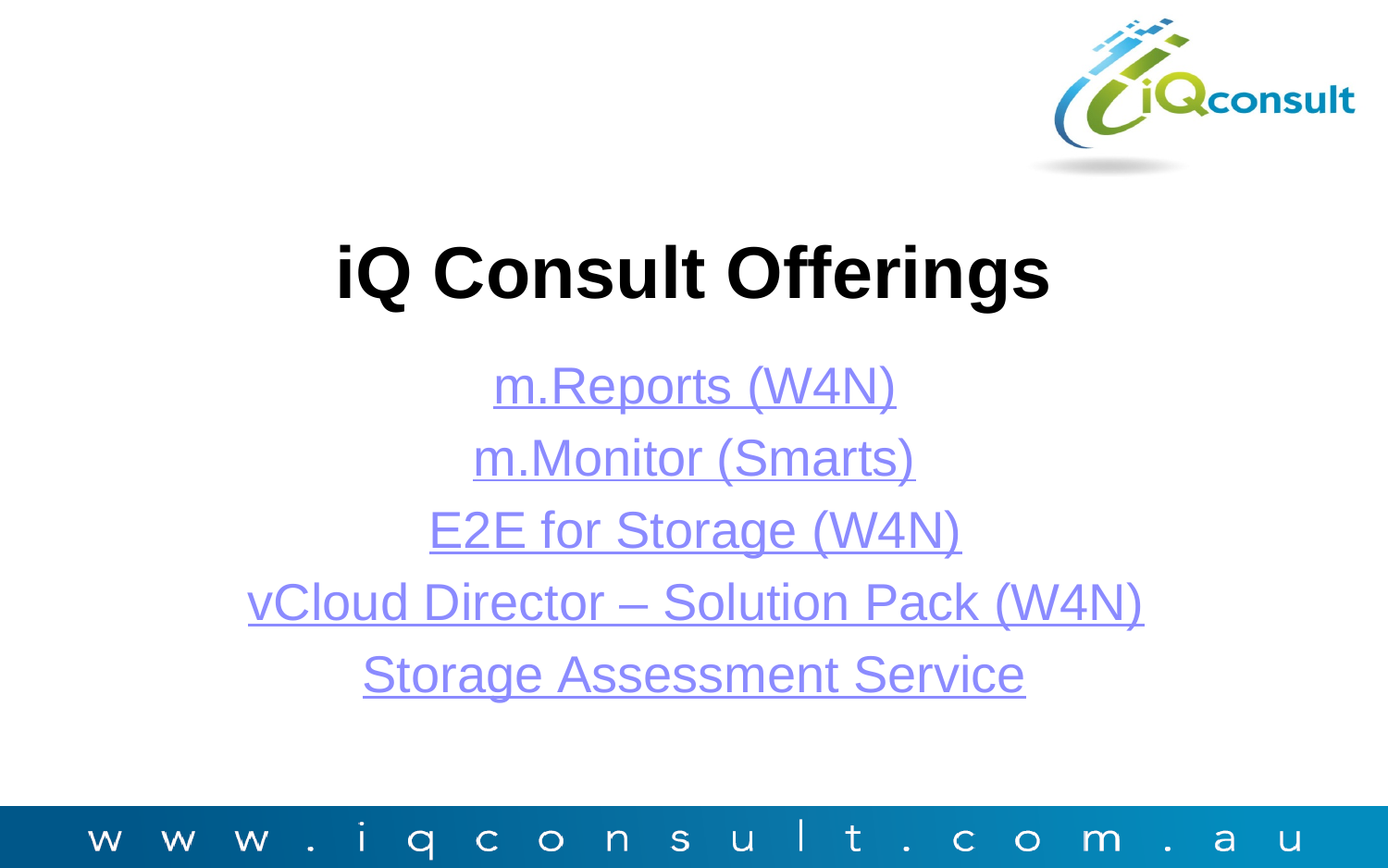

# iQ Consult Offerings
m.Reports (W4N)
m.Monitor (Smarts)
E2E for Storage (W4N)
vCloud Director – Solution Pack (W4N)
Storage Assessment Service